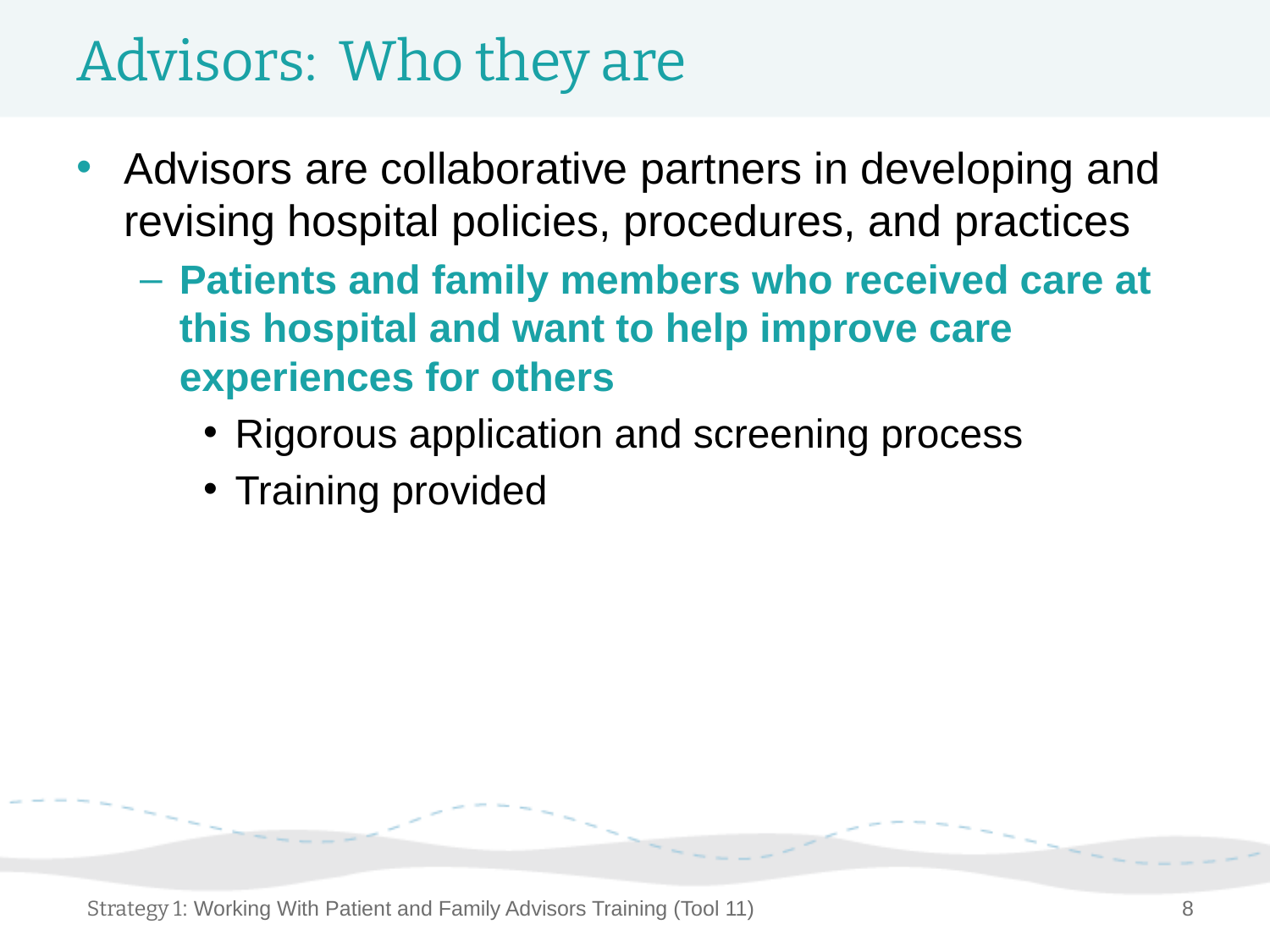

# Advisors:  Who they are
Advisors are collaborative partners in developing and revising hospital policies, procedures, and practices
Patients and family members who received care at this hospital and want to help improve care experiences for others
Rigorous application and screening process
Training provided
Strategy 1: Working With Patient and Family Advisors Training (Tool 11)
8